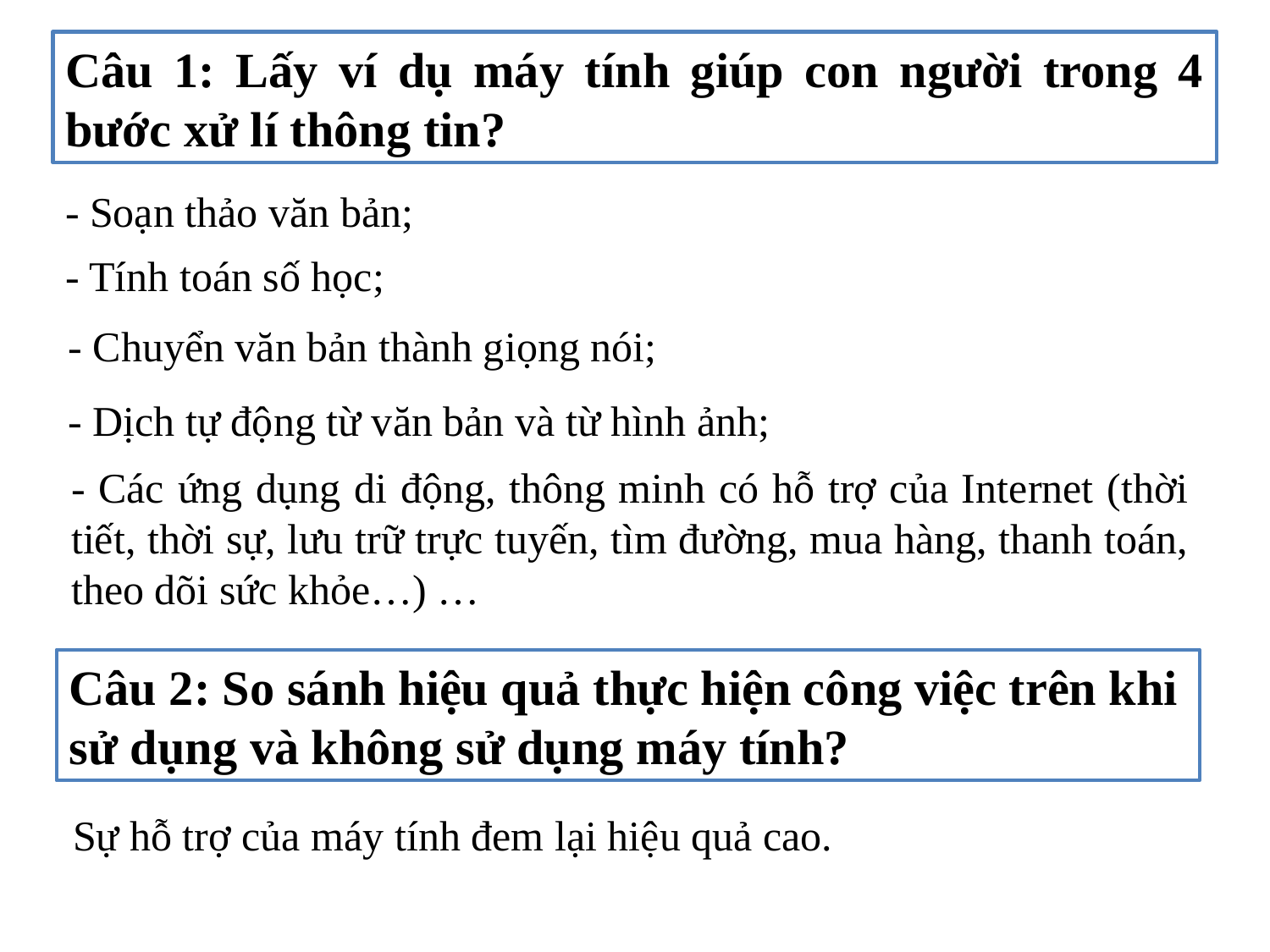

Câu 1: Lấy ví dụ máy tính giúp con người trong 4 bước xử lí thông tin?
- Soạn thảo văn bản;
- Tính toán số học;
- Chuyển văn bản thành giọng nói;
- Dịch tự động từ văn bản và từ hình ảnh;
- Các ứng dụng di động, thông minh có hỗ trợ của Internet (thời tiết, thời sự, lưu trữ trực tuyến, tìm đường, mua hàng, thanh toán, theo dõi sức khỏe…) …
Câu 2: So sánh hiệu quả thực hiện công việc trên khi sử dụng và không sử dụng máy tính?
Sự hỗ trợ của máy tính đem lại hiệu quả cao.